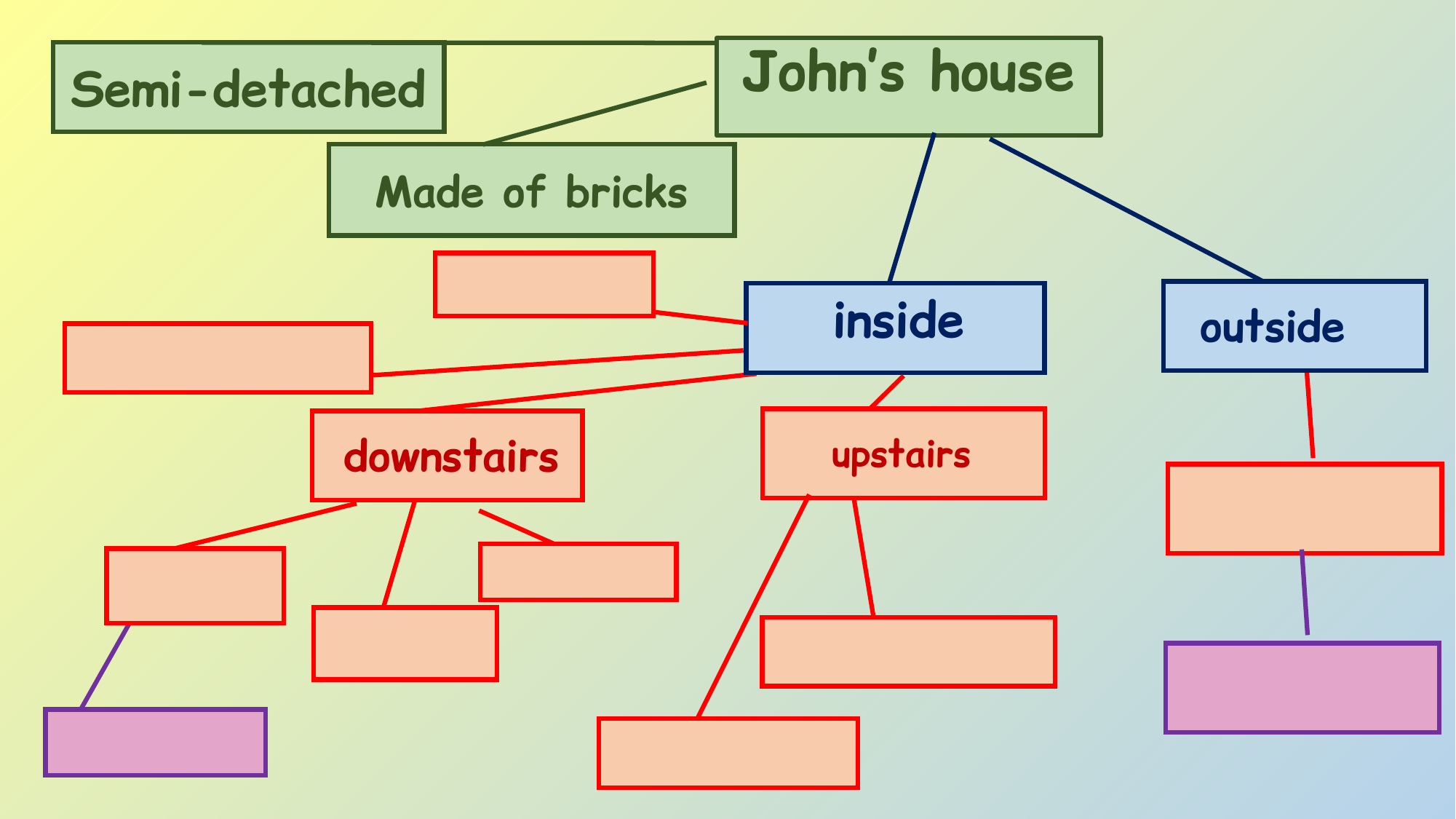

Semi-detached
Made of bricks
John’s house

inside
outside

downstairs
upstairs